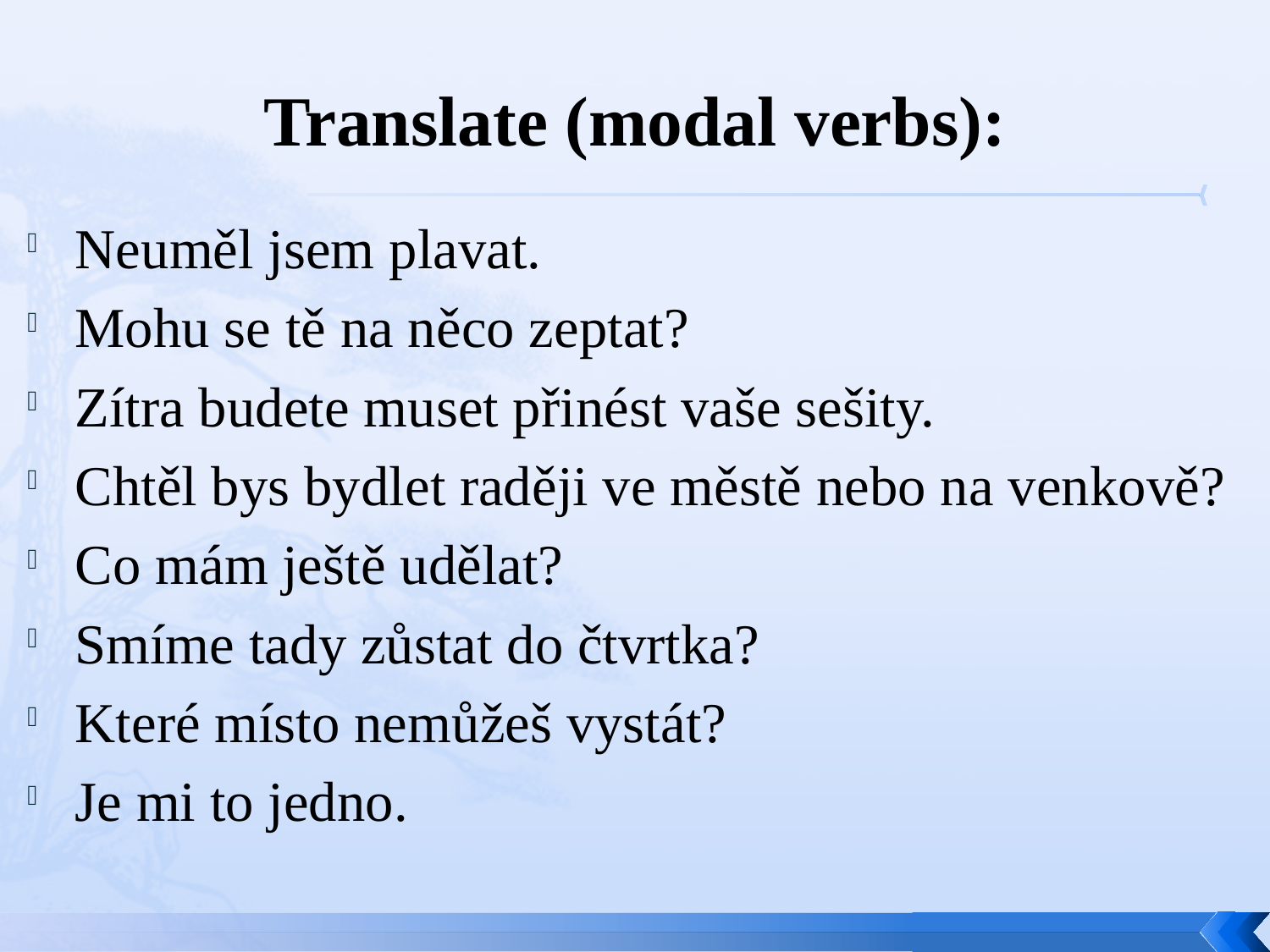

# Translate (modal verbs):
Neuměl jsem plavat.
Mohu se tě na něco zeptat?
Zítra budete muset přinést vaše sešity.
Chtěl bys bydlet raději ve městě nebo na venkově?
Co mám ještě udělat?
Smíme tady zůstat do čtvrtka?
Které místo nemůžeš vystát?
Je mi to jedno.